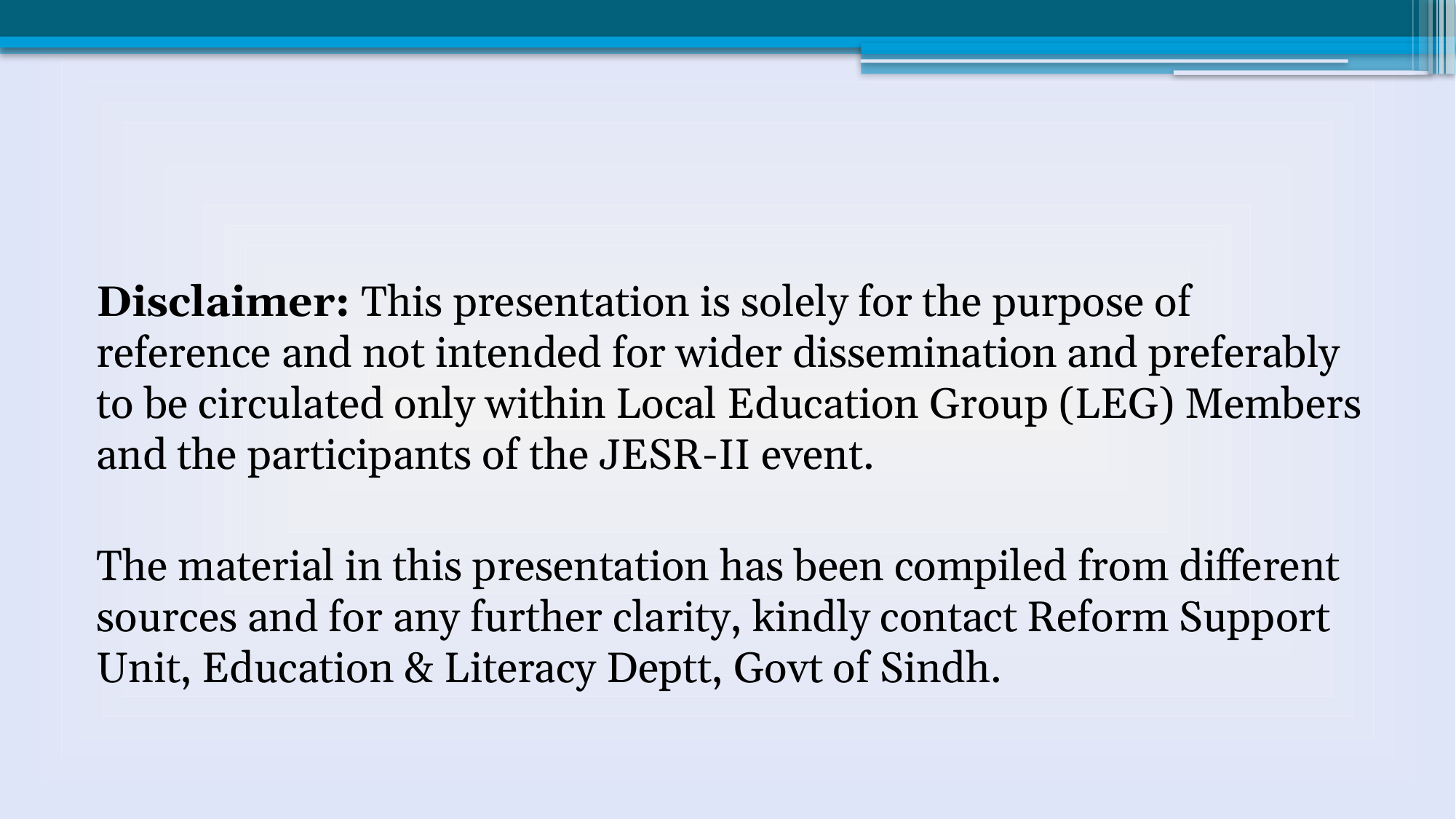

Disclaimer: This presentation is solely for the purpose of reference and not intended for wider dissemination and preferably to be circulated only within Local Education Group (LEG) Members and the participants of the JESR-II event.

The material in this presentation has been compiled from different sources and for any further clarity, kindly contact Reform Support Unit, Education & Literacy Deptt, Govt of Sindh.